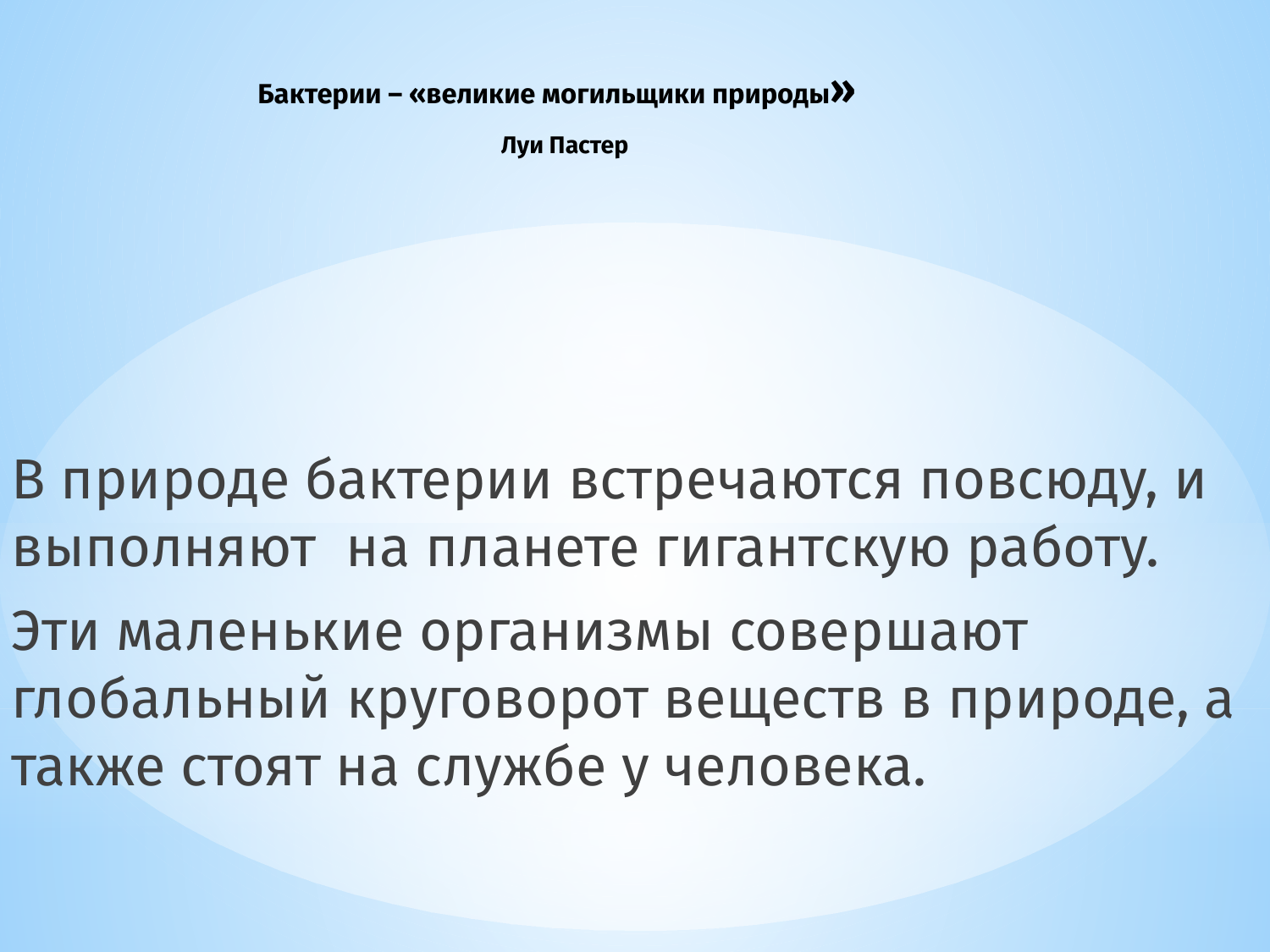

# Бактерии – «великие могильщики природы» Луи Пастер
В природе бактерии встречаются повсюду, и выполняют  на планете гигантскую работу.
Эти маленькие организмы совершают глобальный круговорот веществ в природе, а  также стоят на службе у человека.